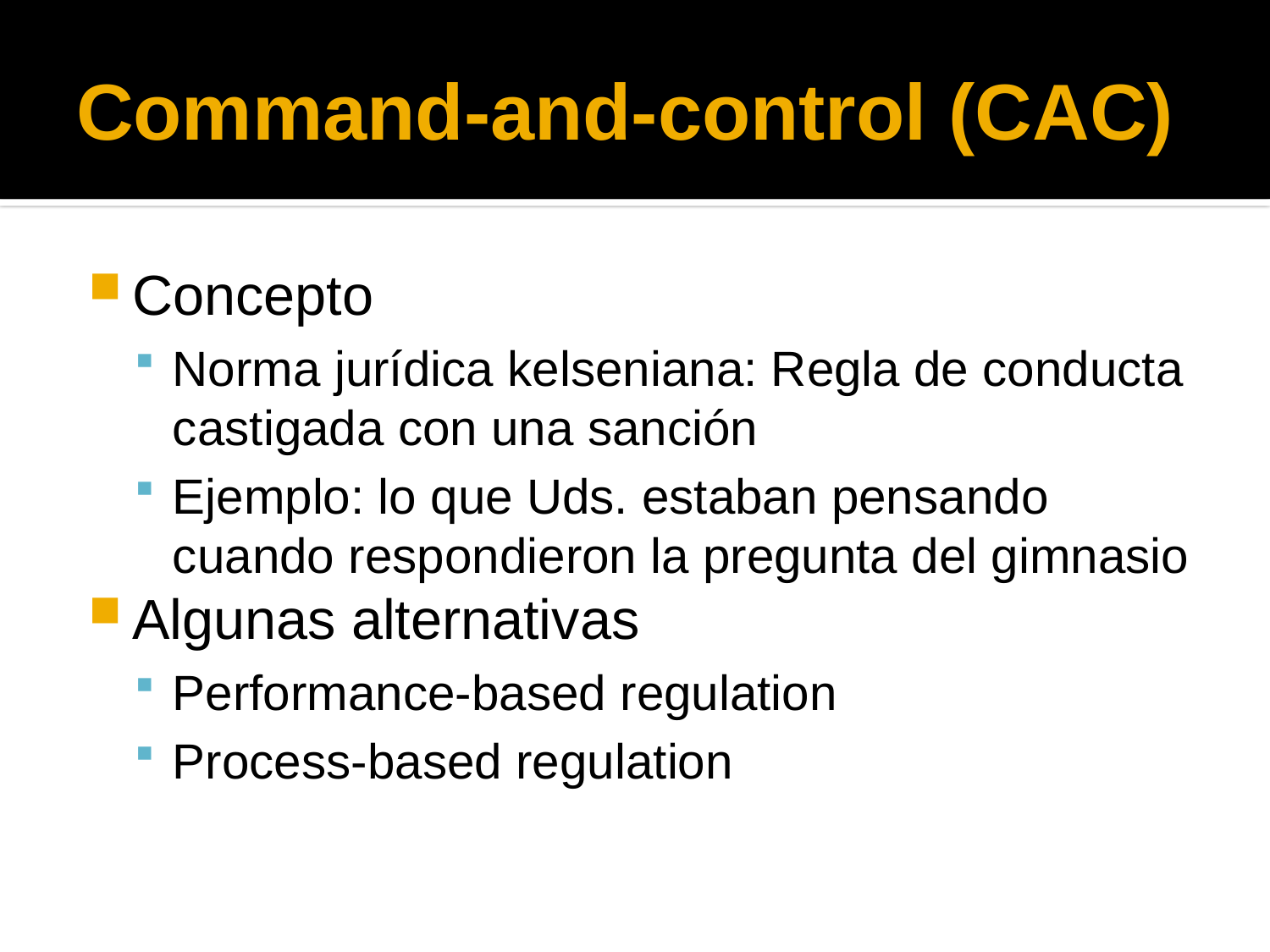

# Command-and-control (CAC)
Concepto
Norma jurídica kelseniana: Regla de conducta castigada con una sanción
Ejemplo: lo que Uds. estaban pensando cuando respondieron la pregunta del gimnasio
Algunas alternativas
Performance-based regulation
Process-based regulation